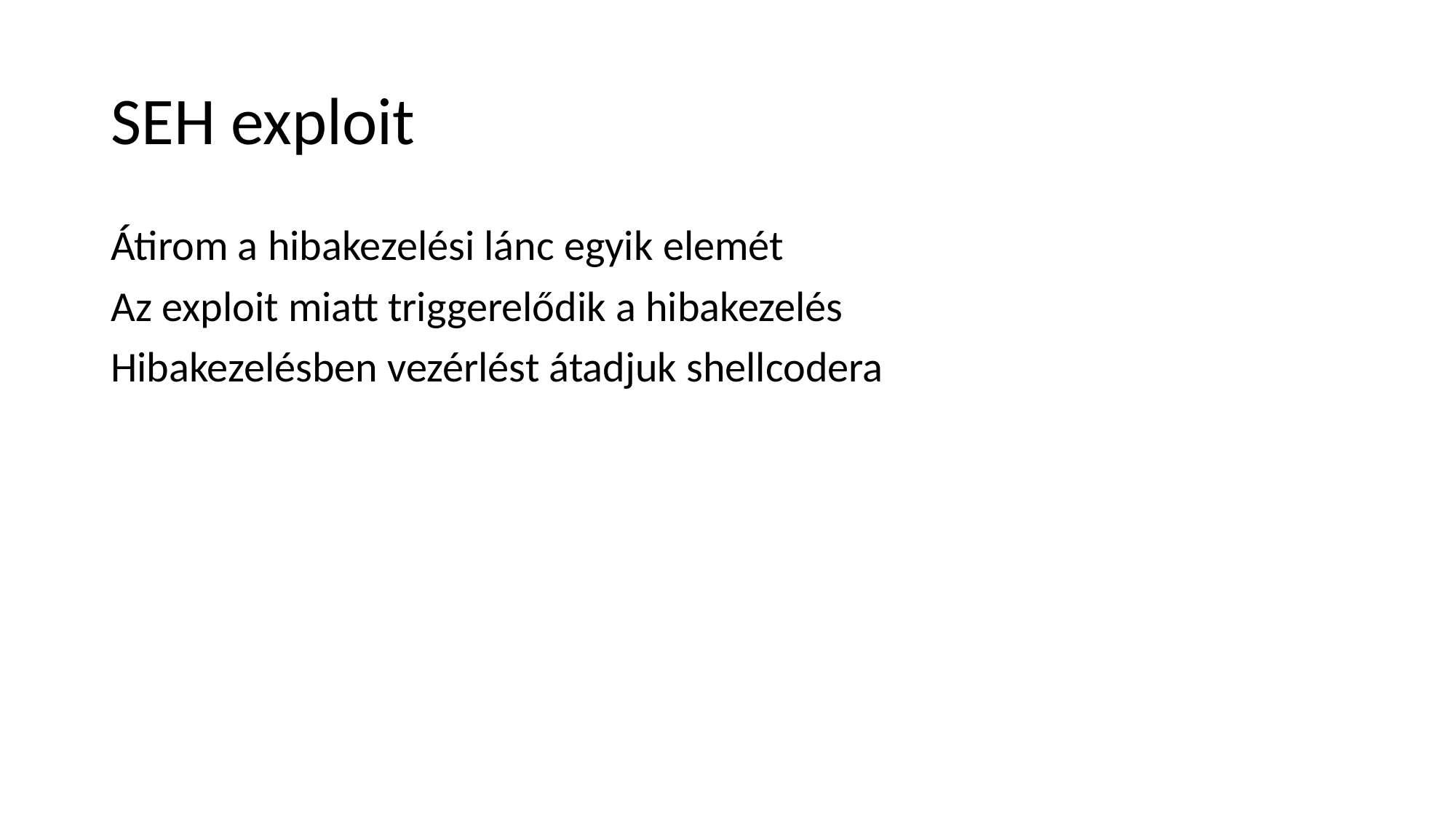

# SEH exploit
Átirom a hibakezelési lánc egyik elemét
Az exploit miatt triggerelődik a hibakezelés
Hibakezelésben vezérlést átadjuk shellcodera